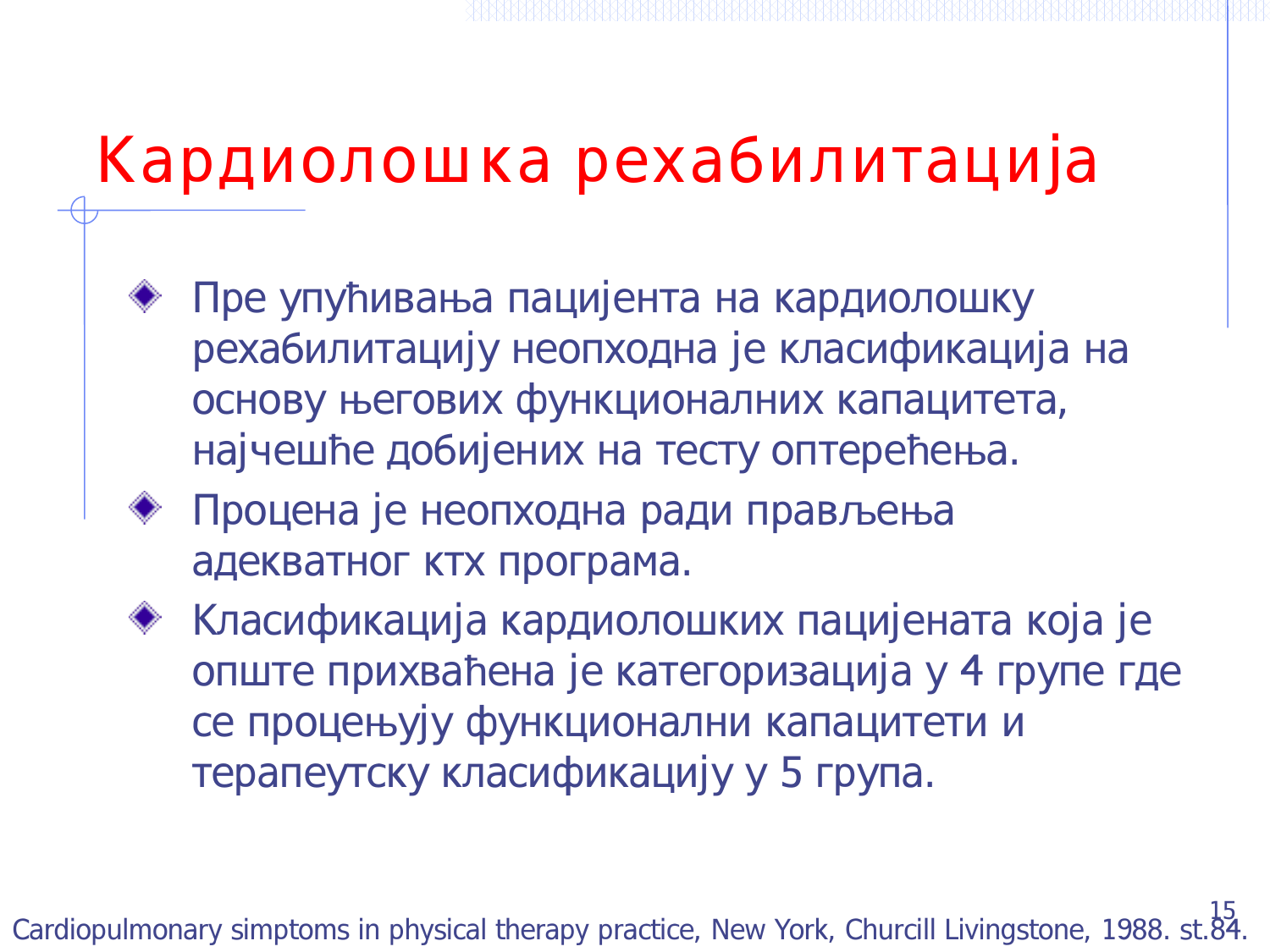

# Кардиолошка рехабилитација
Пре упућивања пацијента на кардиолошку рехабилитацију неопходна је класификација на основу његових функционалних капацитета, најчешће добијених на тесту оптерећења.
Процена је неопходна ради прављења адекватног ктх програма.
Класификација кардиолошких пацијената која је опште прихваћена је категоризација у 4 групе где се процењују функционални капацитети и терапеутску класификацију у 5 група.
15
Cardiopulmonary simptoms in physical therapy practice, New York, Churcill Livingstone, 1988. st.84.